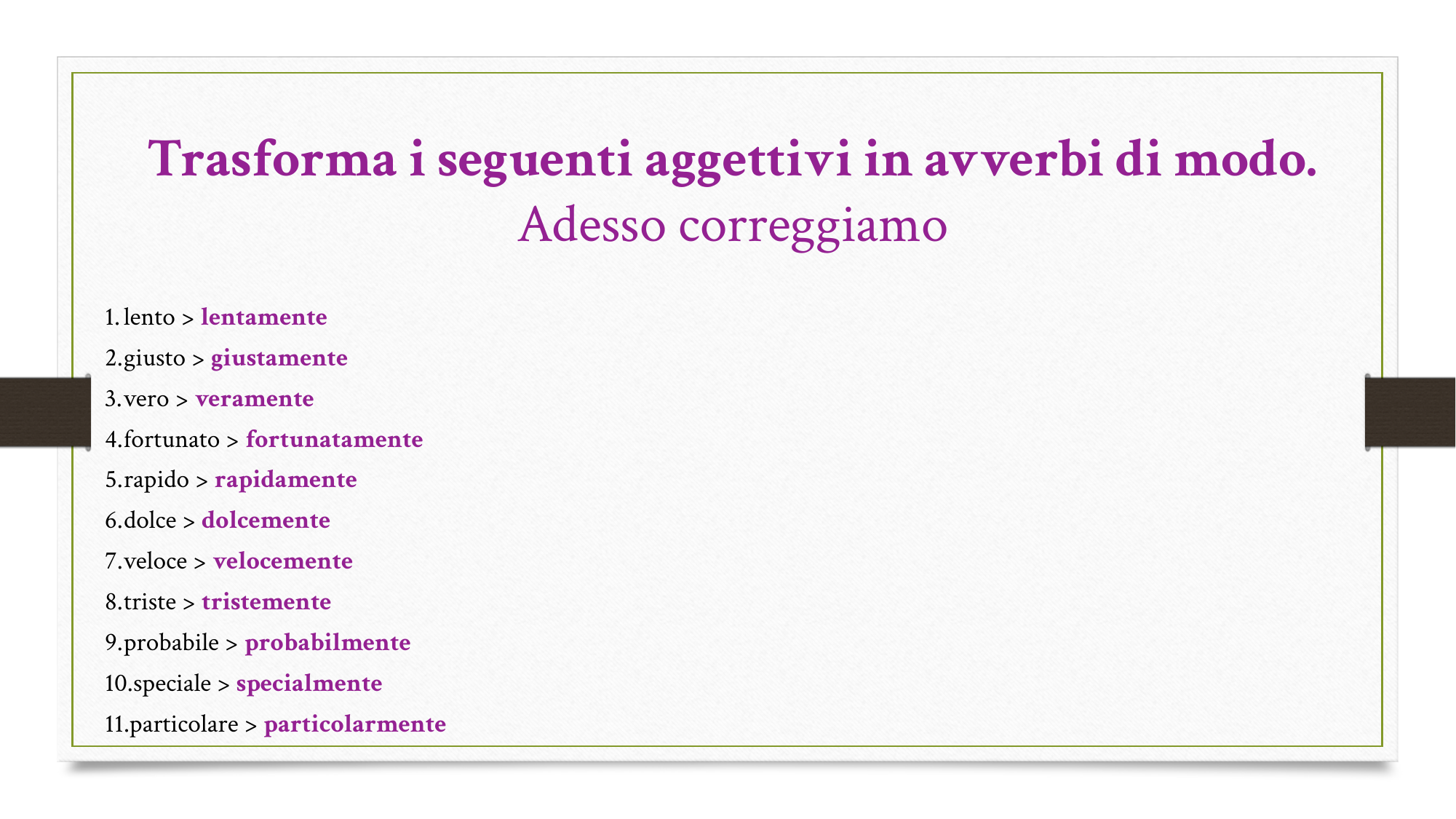

# Trasforma i seguenti aggettivi in avverbi di modo.
Adesso correggiamo
lento > lentamente
giusto > giustamente
vero > veramente
fortunato > fortunatamente
rapido > rapidamente
dolce > dolcemente
veloce > velocemente
triste > tristemente
probabile > probabilmente
speciale > specialmente
particolare > particolarmente